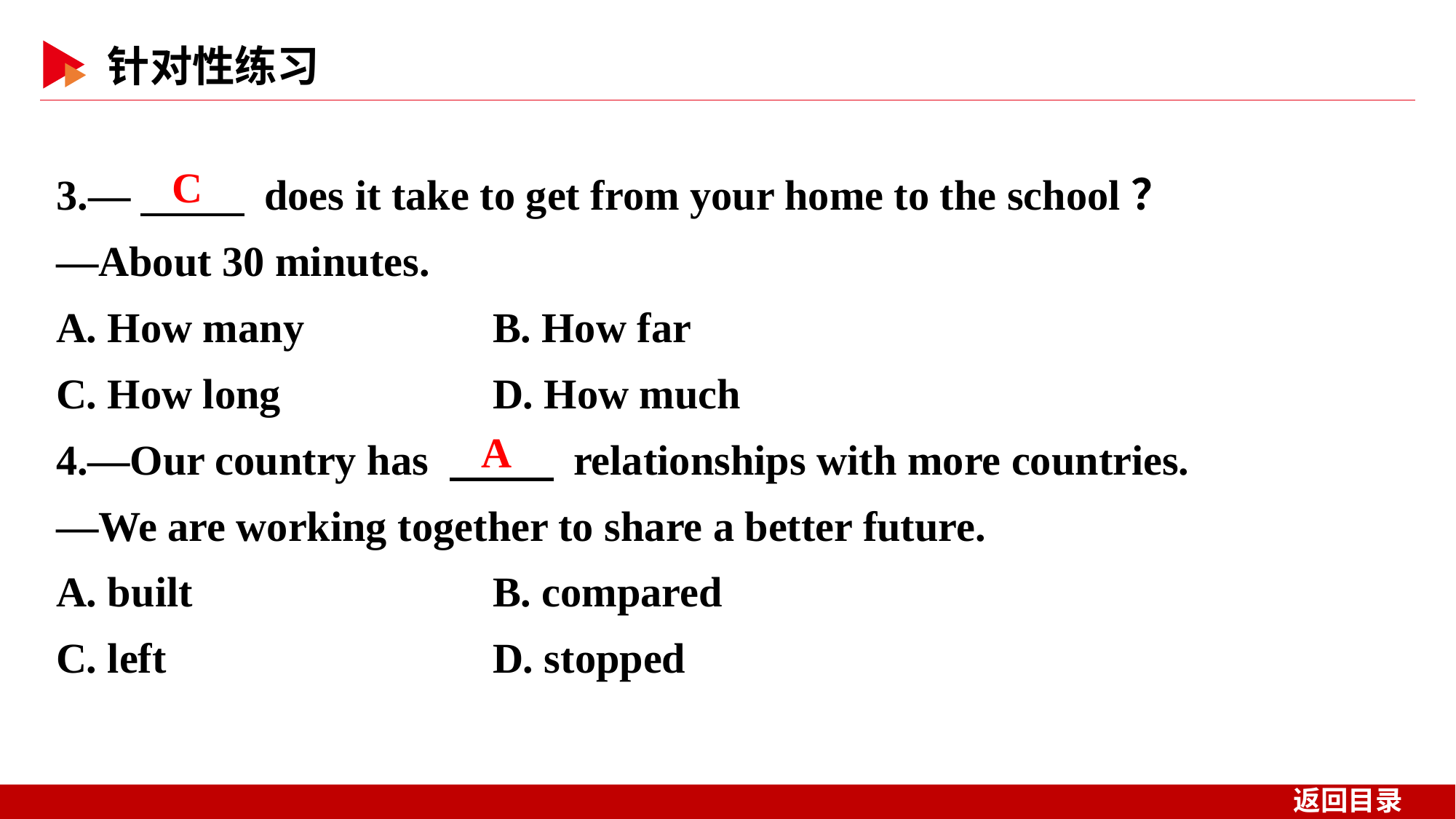

3.—　  　 does it take to get from your home to the school？
—About 30 minutes.
A. How many             	B. How far
C. How long                	D. How much
4.—Our country has 　  　 relationships with more countries.
—We are working together to share a better future.
A. built                		B. compared
C. left                		D. stopped
C
A